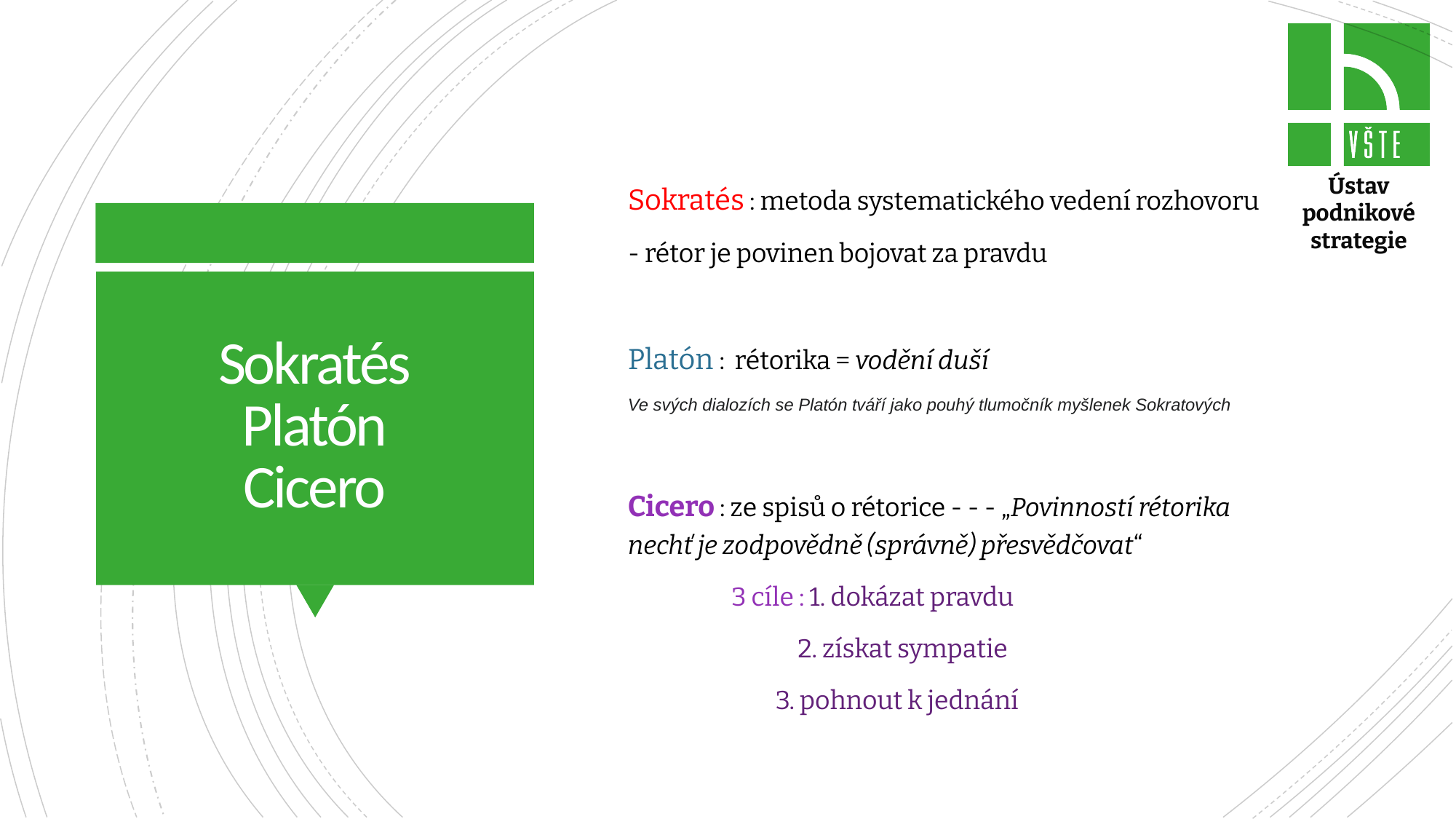

Sokratés : metoda systematického vedení rozhovoru
- rétor je povinen bojovat za pravdu

Platón :  rétorika = vodění duší
Ve svých dialozích se Platón tváří jako pouhý tlumočník myšlenek Sokratových

Cicero : ze spisů o rétorice - - - „Povinností rétorika nechť je zodpovědně (správně) přesvědčovat“
	3 cíle : 1. dokázat pravdu
	             2. získat sympatie
                             3. pohnout k jednání
# Sokratés Platón Cicero